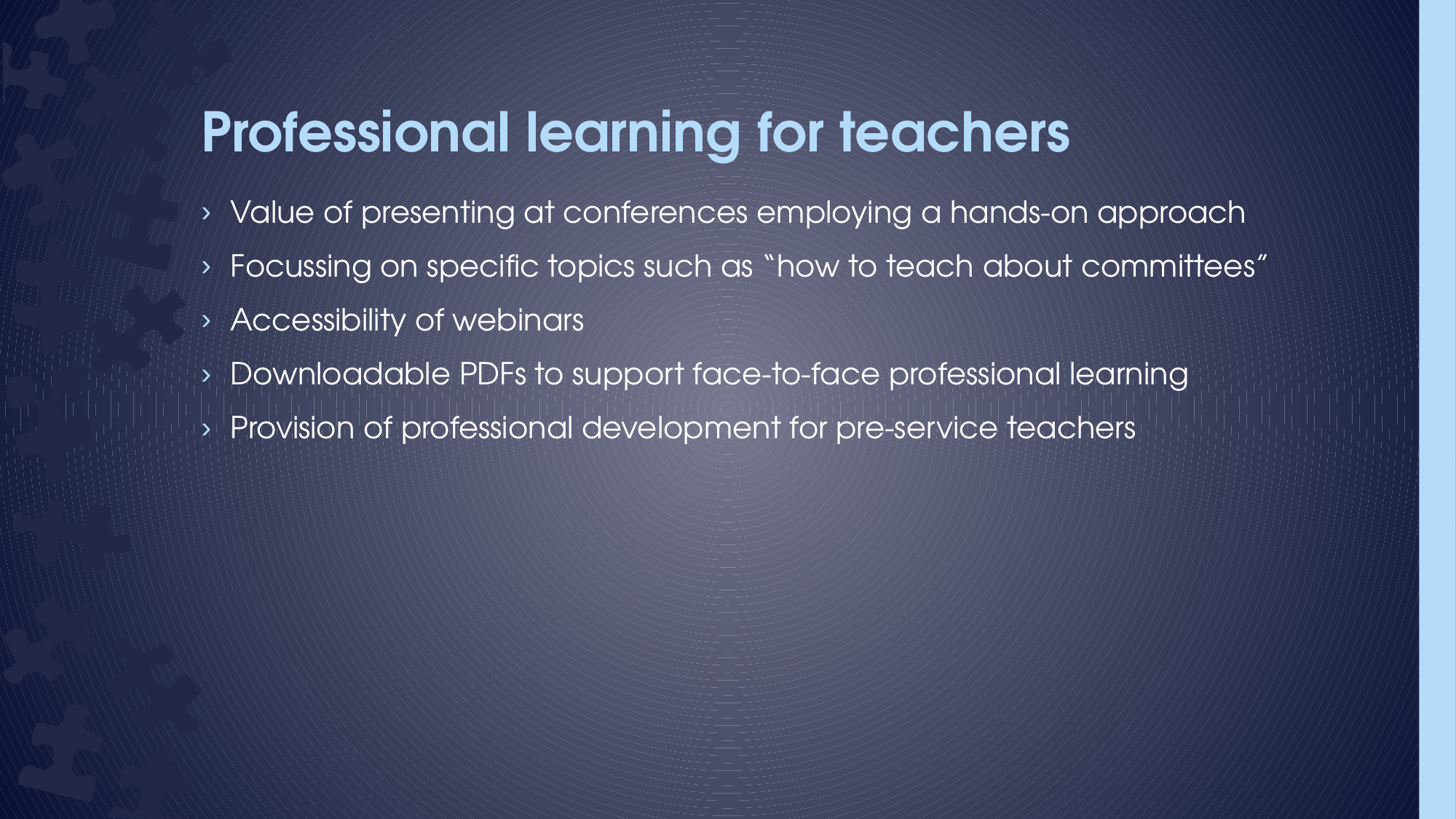

# Professional learning for teachers
Value of presenting at conferences employing a hands-on approach
Focussing on specific topics such as “how to teach about committees”
Accessibility of webinars
Downloadable PDFs to support face-to-face professional learning
Provision of professional development for pre-service teachers